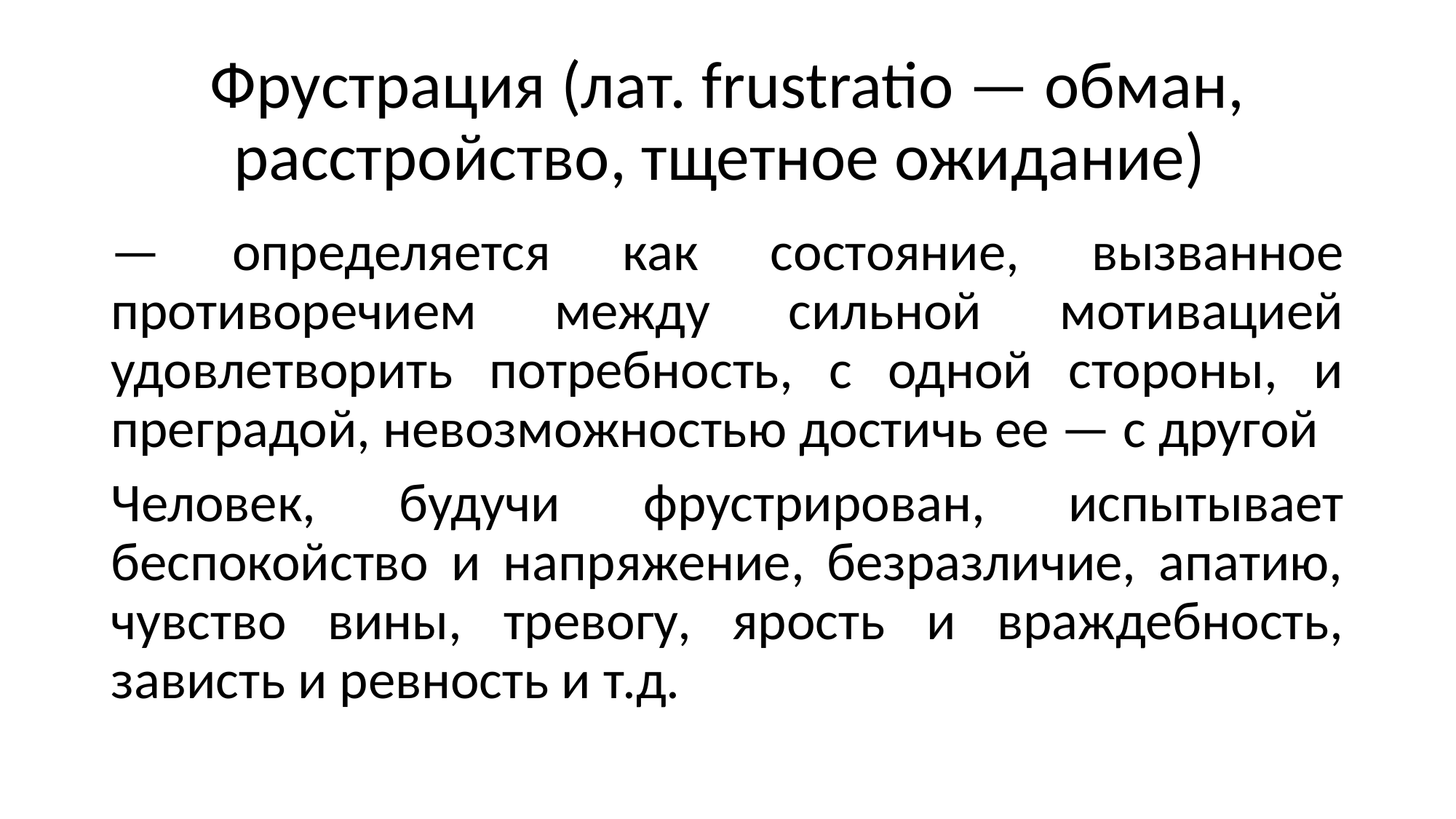

# Фрустрация (лат. frustratio — обман, расстройство, тщетное ожидание)
— определяется как состояние, вызванное противоречием между сильной мотивацией удовлетворить потребность, с одной стороны, и преградой, невозможностью достичь ее — с другой
Человек, будучи фрустрирован, испытывает беспокойство и напряжение, безразличие, апатию, чувство вины, тревогу, ярость и враждебность, зависть и ревность и т.д.